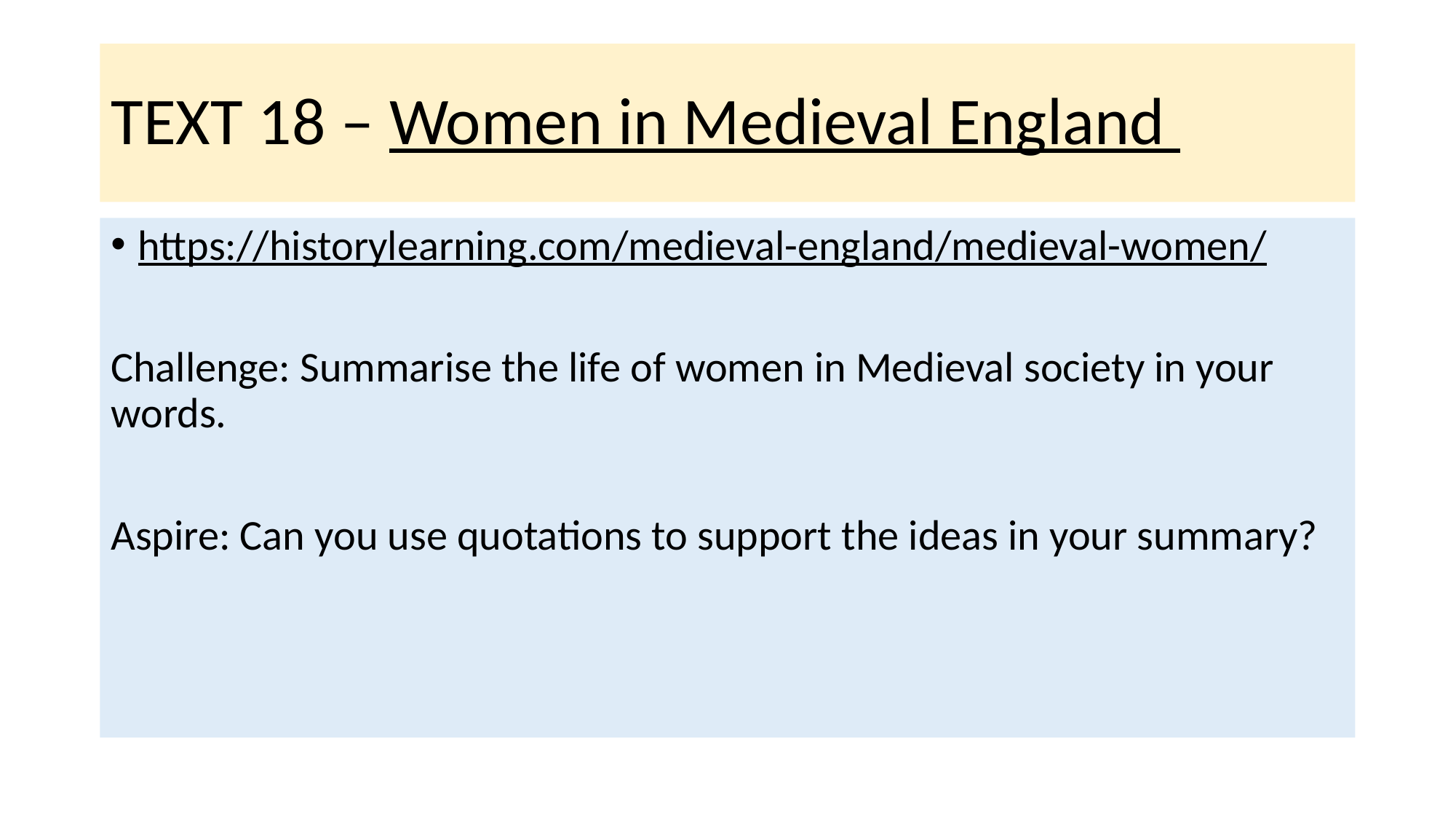

# TEXT 18 – Women in Medieval England
https://historylearning.com/medieval-england/medieval-women/

Challenge: Summarise the life of women in Medieval society in your words.

Aspire: Can you use quotations to support the ideas in your summary?